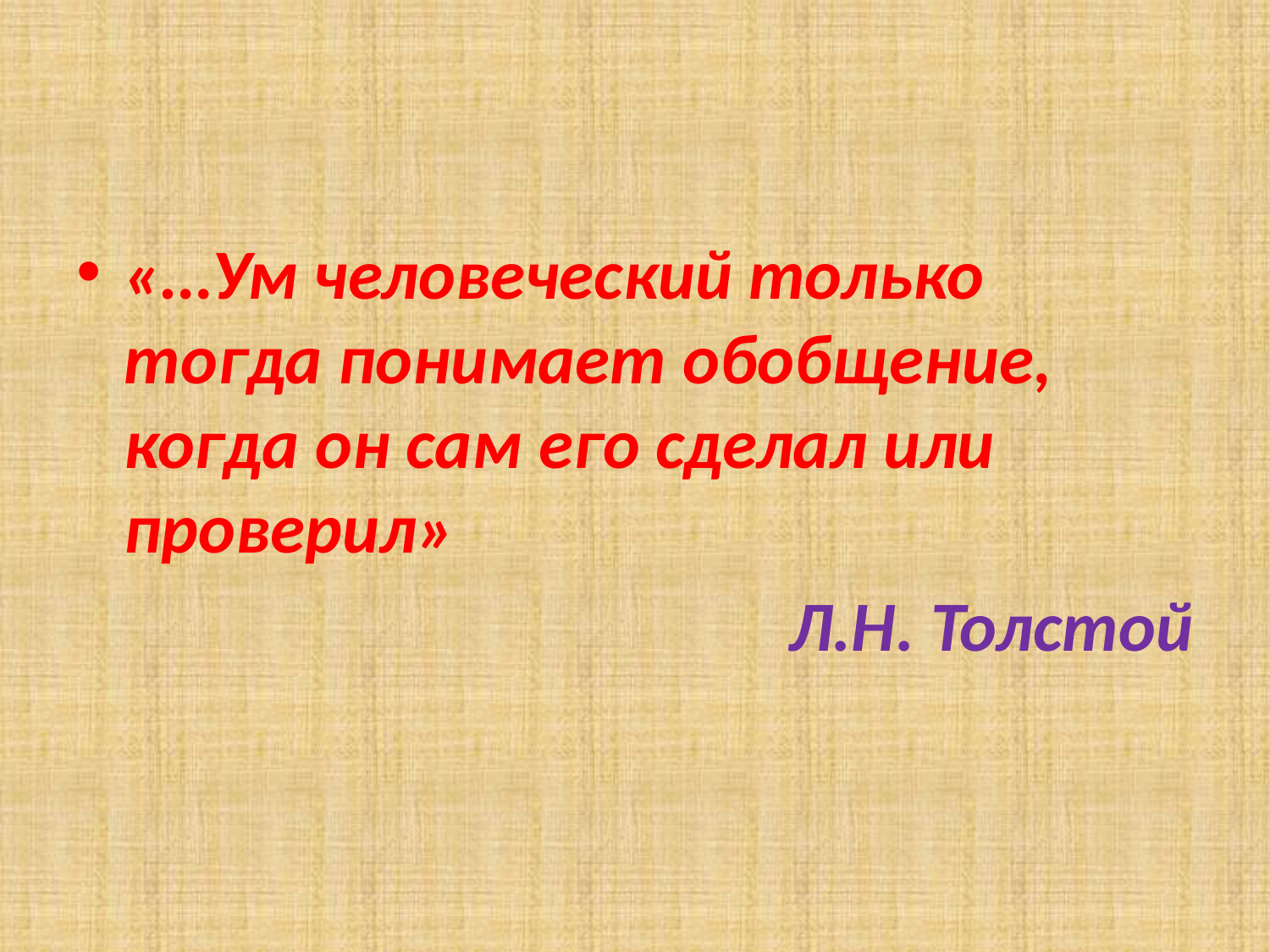

#
«…Ум человеческий только тогда понимает обобщение, когда он сам его сделал или проверил»
Л.Н. Толстой